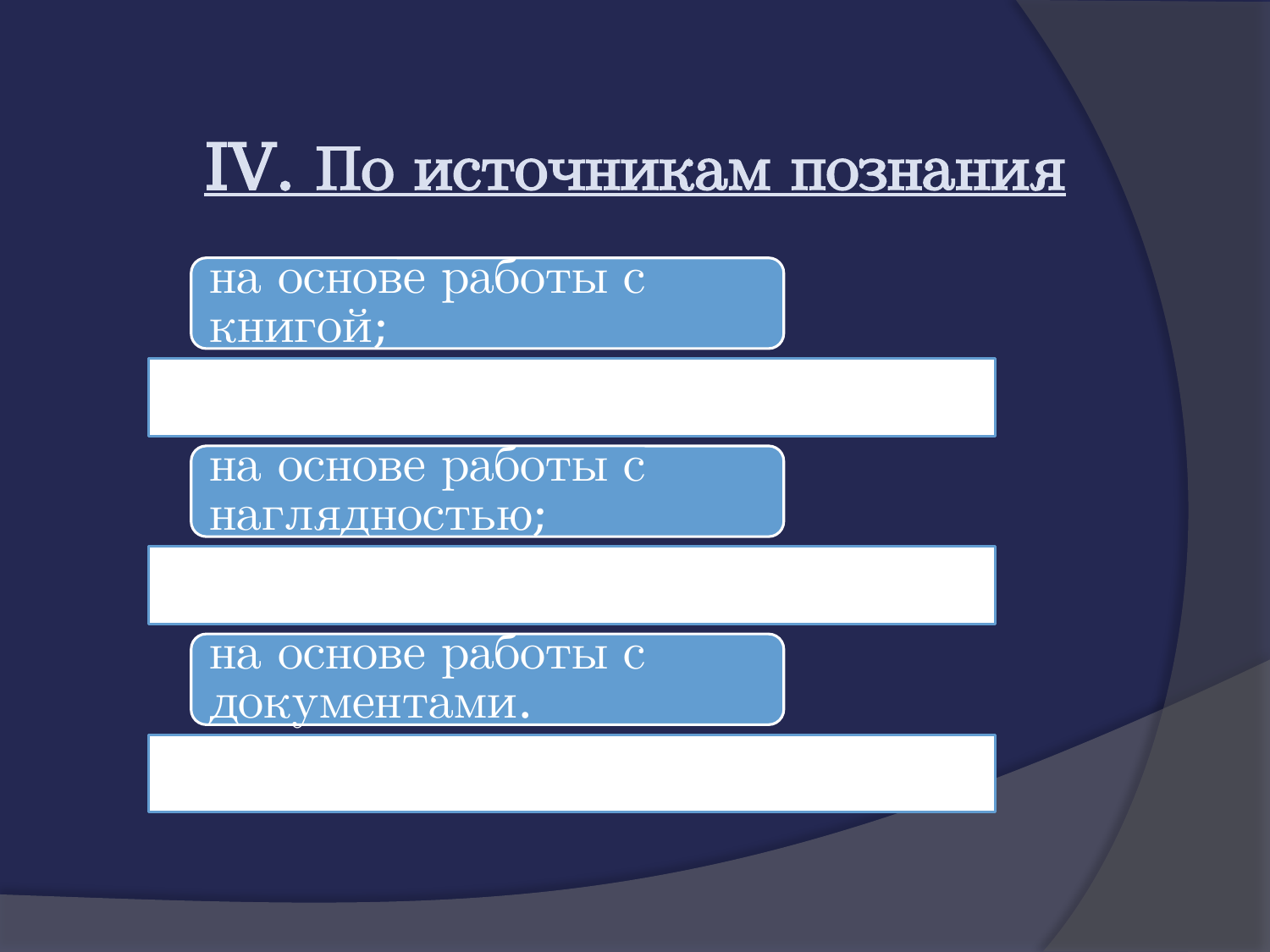

IV. По источникам познания
на основе работы с книгой;
на основе работы с наглядностью;
на основе работы с документами.